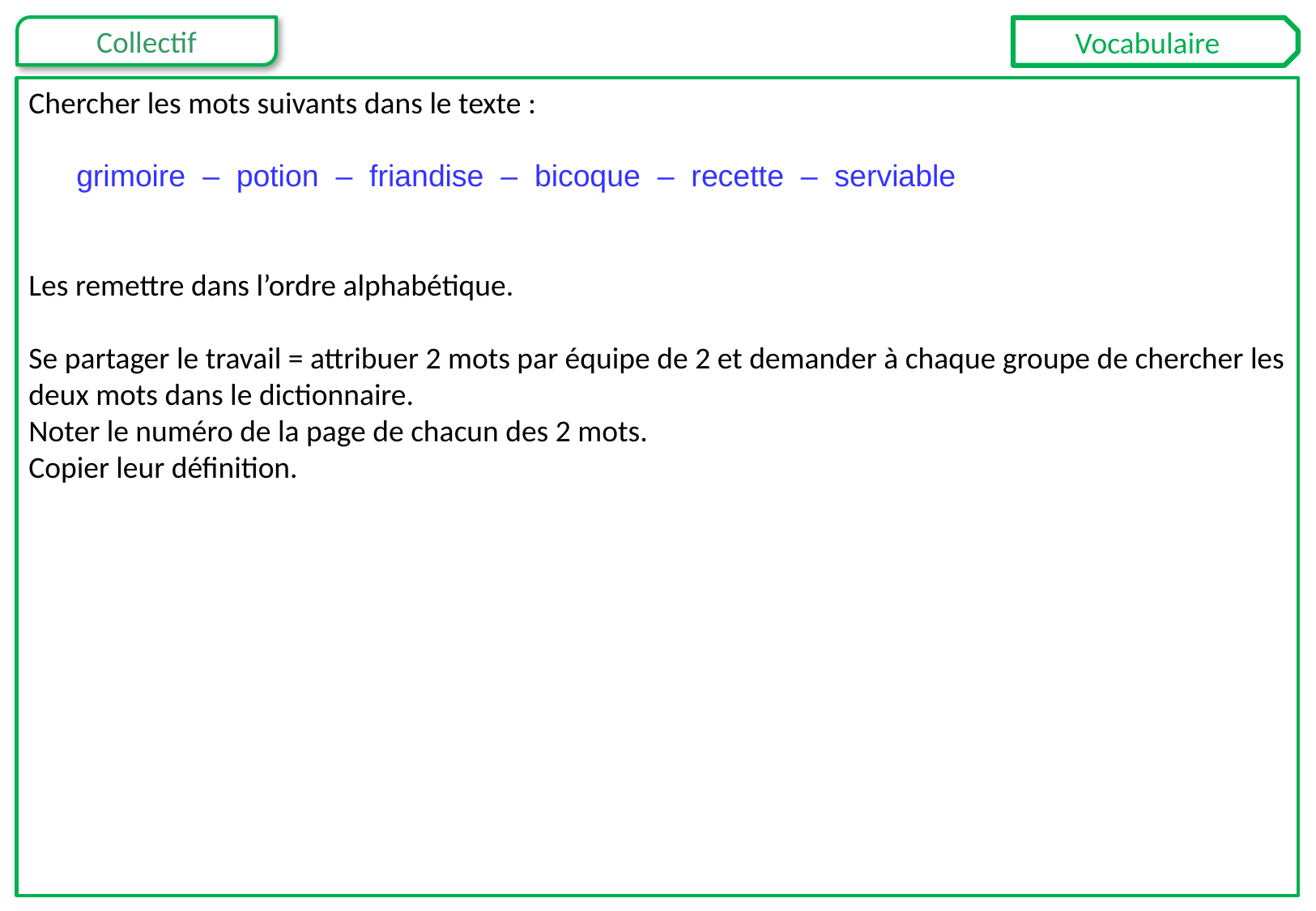

Vocabulaire
Chercher les mots suivants dans le texte :

grimoire  –  potion  –  friandise  –  bicoque  –  recette  –  serviable

Les remettre dans l’ordre alphabétique.

Se partager le travail = attribuer 2 mots par équipe de 2 et demander à chaque groupe de chercher les deux mots dans le dictionnaire.
Noter le numéro de la page de chacun des 2 mots.
Copier leur définition.